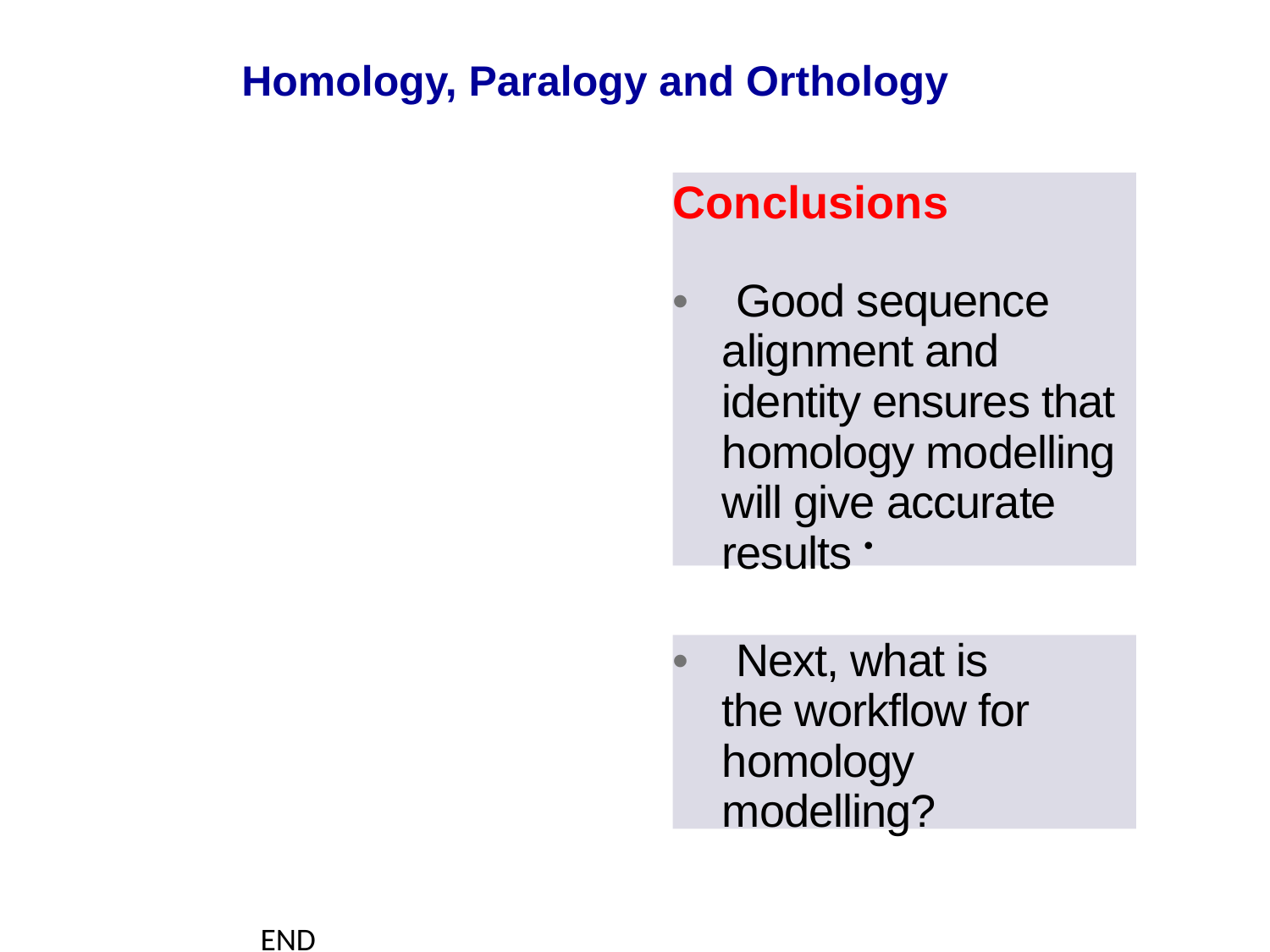

Homology, Paralogy and Orthology
Conclusions
•    Good sequence alignment and identity ensures that homology modelling will give accurate results •
•    Next, what is the workflow for homology modelling?
END